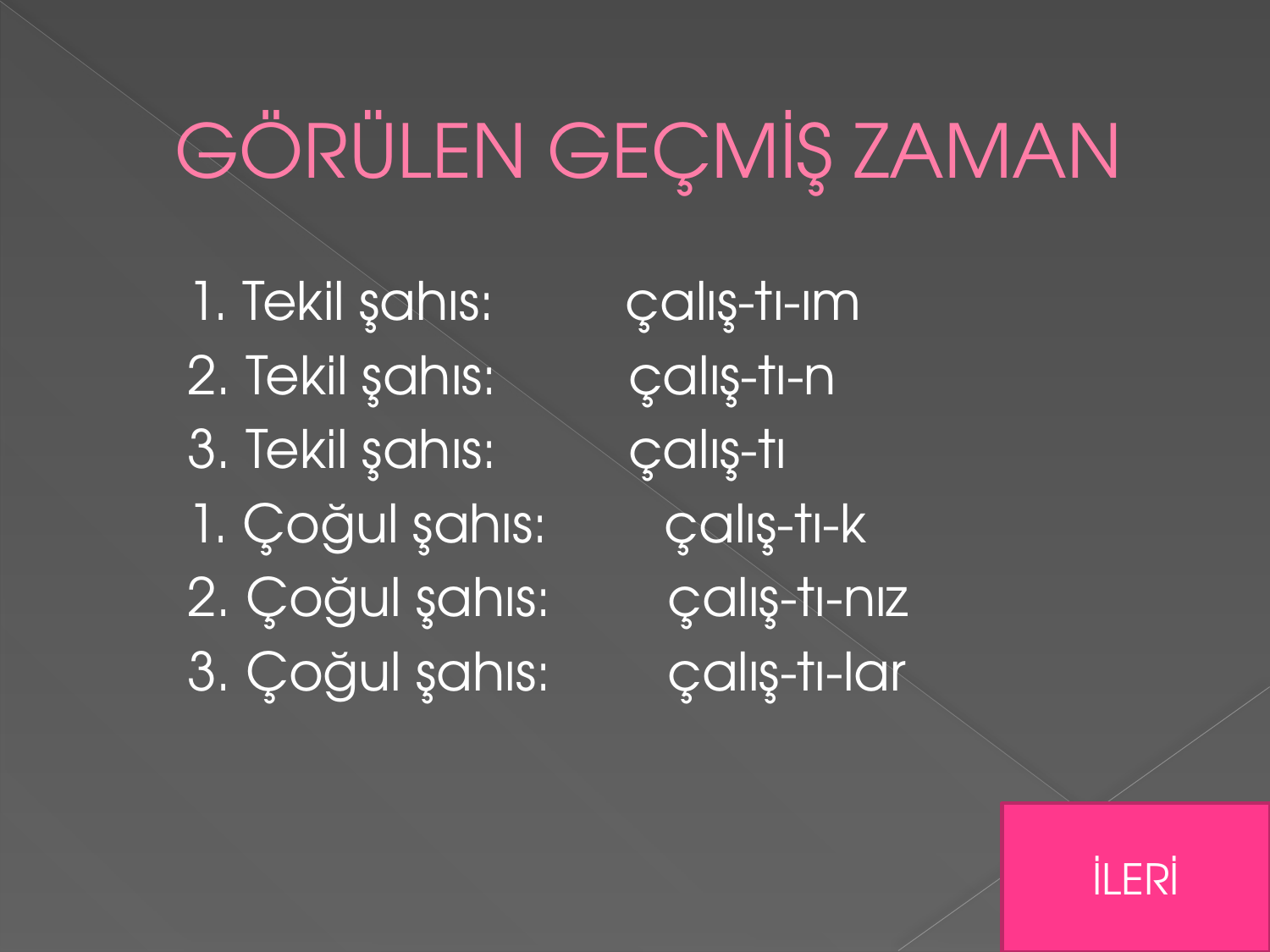

# GÖRÜLEN GEÇMİŞ ZAMAN
       1. Tekil şahıs:         çalış-tı-ım
       2. Tekil şahıs:         çalış-tı-n
       3. Tekil şahıs:         çalış-tı
       1. Çoğul şahıs:        çalış-tı-k
       2. Çoğul şahıs:        çalış-tı-nız
       3. Çoğul şahıs:        çalış-tı-lar

İLERİ